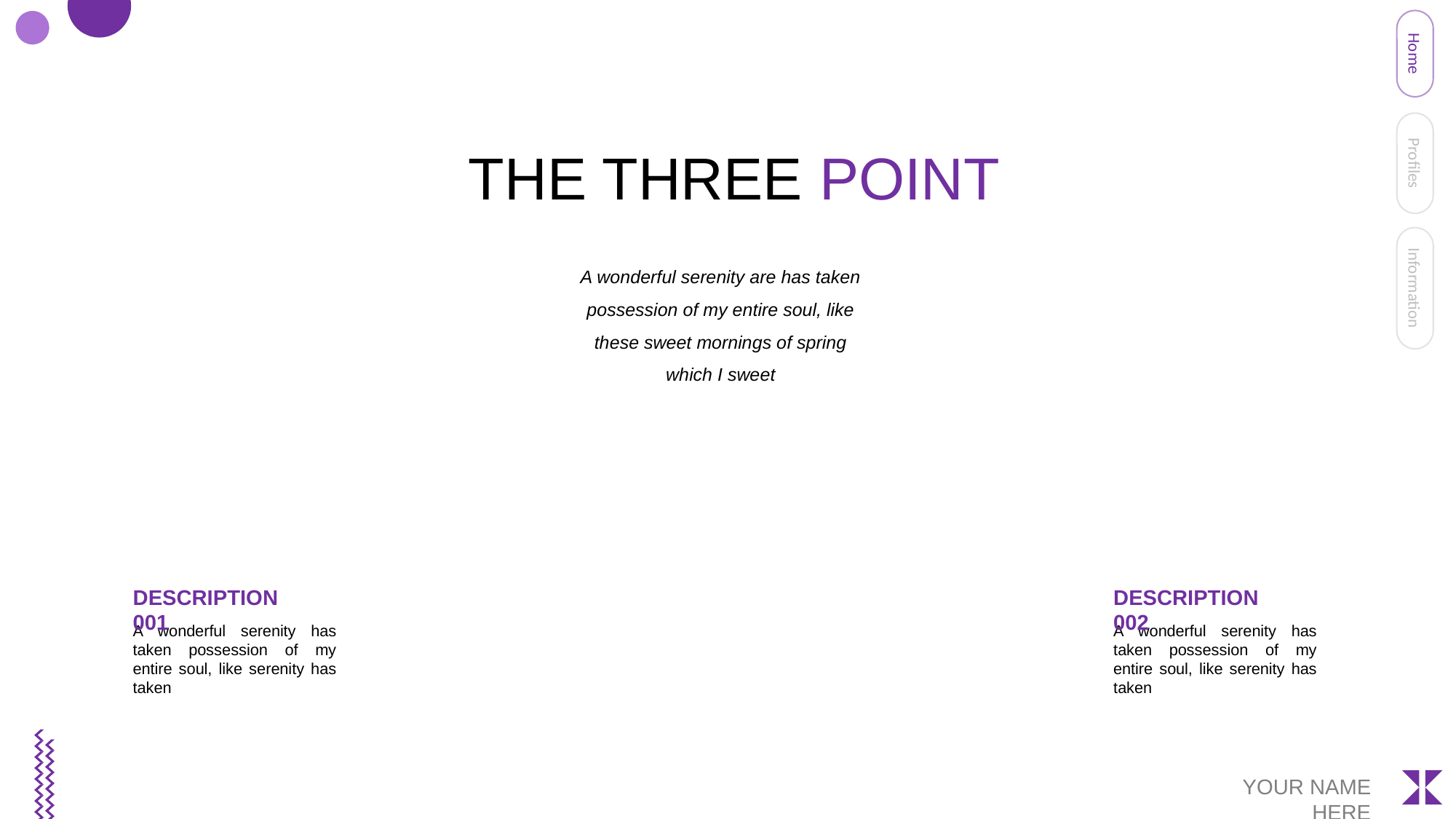

Home
THE THREE POINT
Profiles

A wonderful serenity are has taken possession of my entire soul, like these sweet mornings of spring which I sweet
Information

DESCRIPTION 001
DESCRIPTION 002
A wonderful serenity has taken possession of my entire soul, like serenity has taken
A wonderful serenity has taken possession of my entire soul, like serenity has taken
YOUR NAME HERE